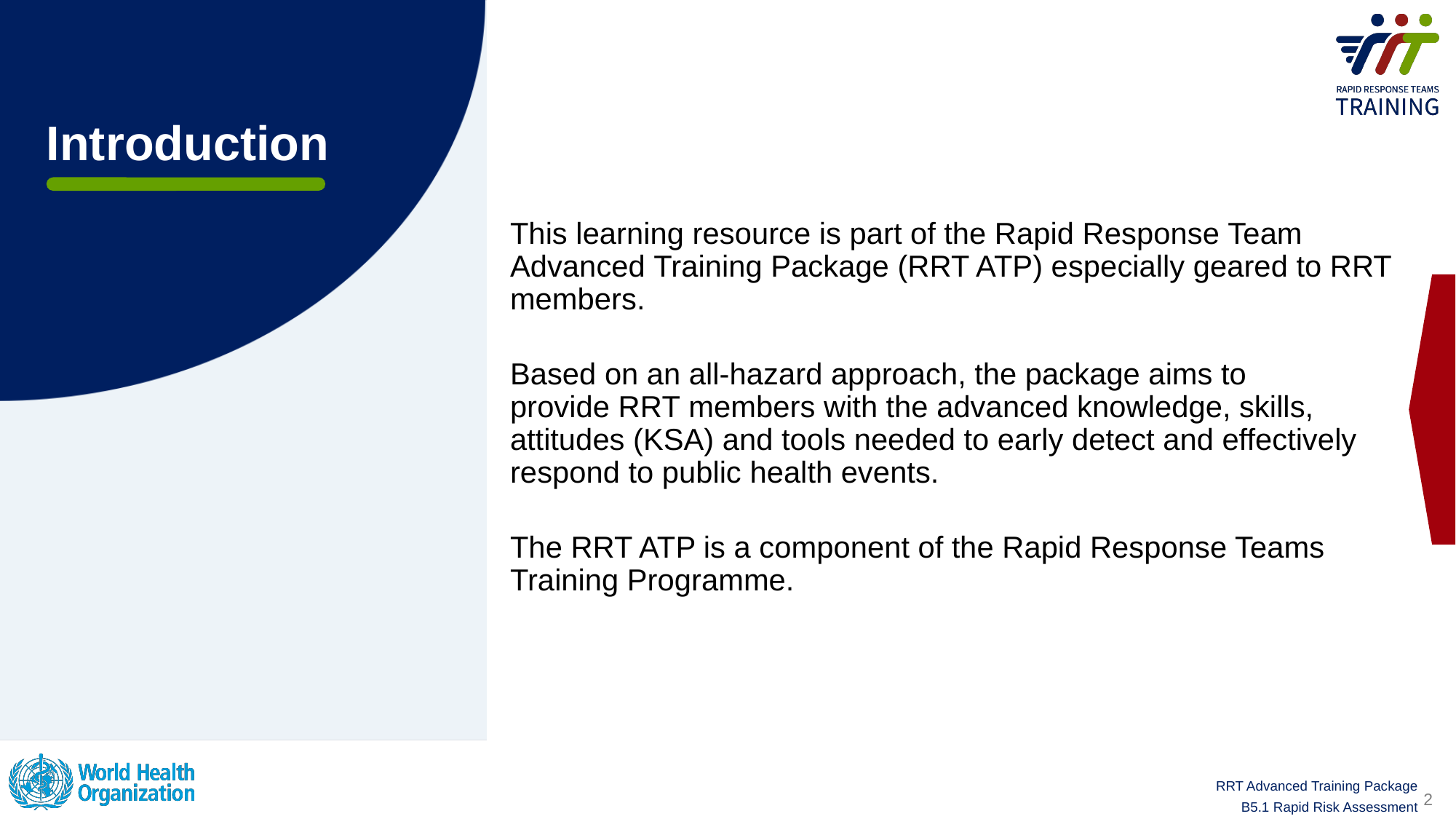

# Introduction
This learning resource is part of the Rapid Response Team Advanced Training Package (RRT ATP) especially geared to RRT members.

Based on an all-hazard approach, the package aims to provide RRT members with the advanced knowledge, skills, attitudes (KSA) and tools needed to early detect and effectively respond to public health events.

The RRT ATP is a component of the Rapid Response Teams Training Programme.